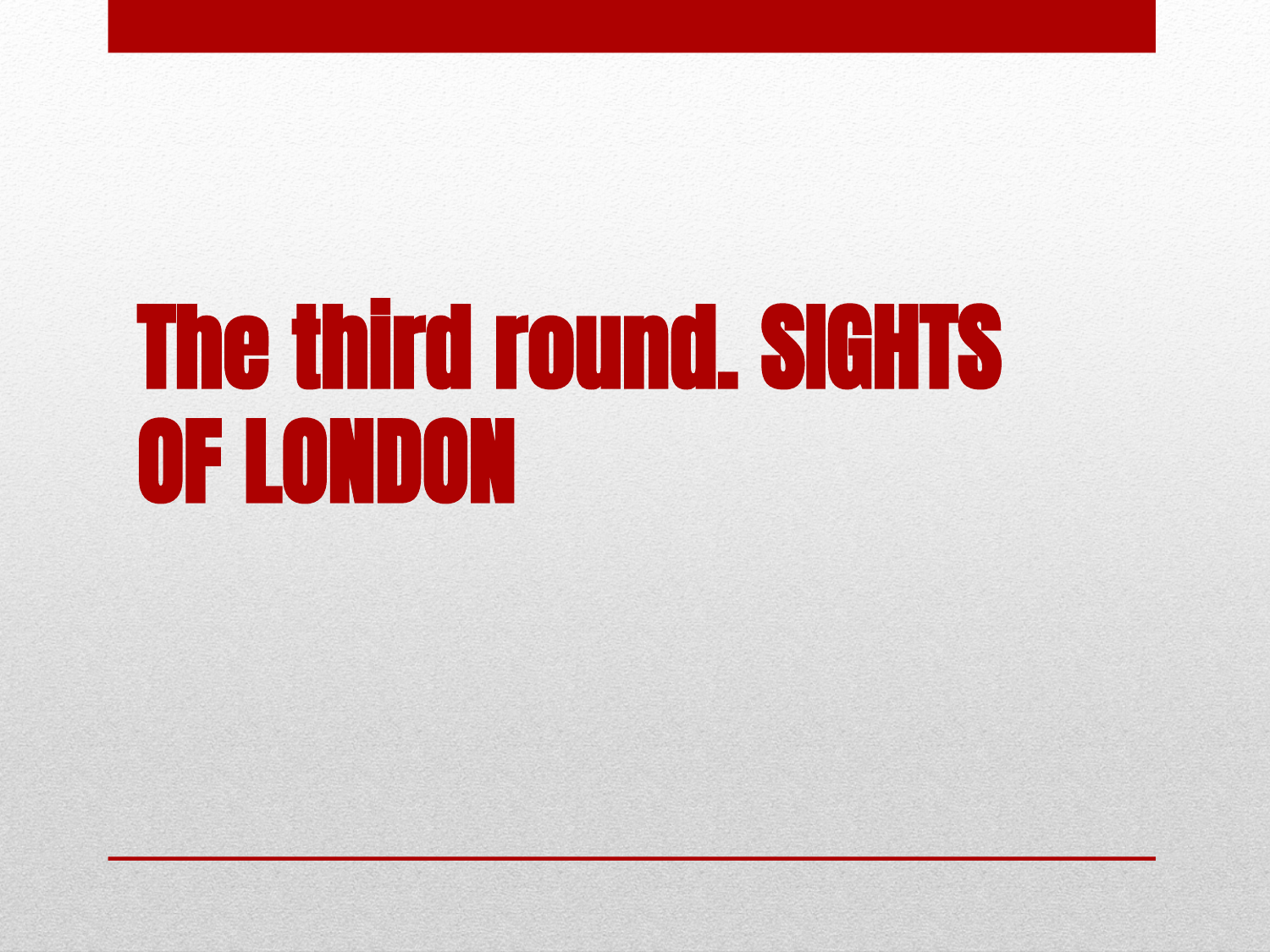

# The third round. SIGHTS OF LONDON